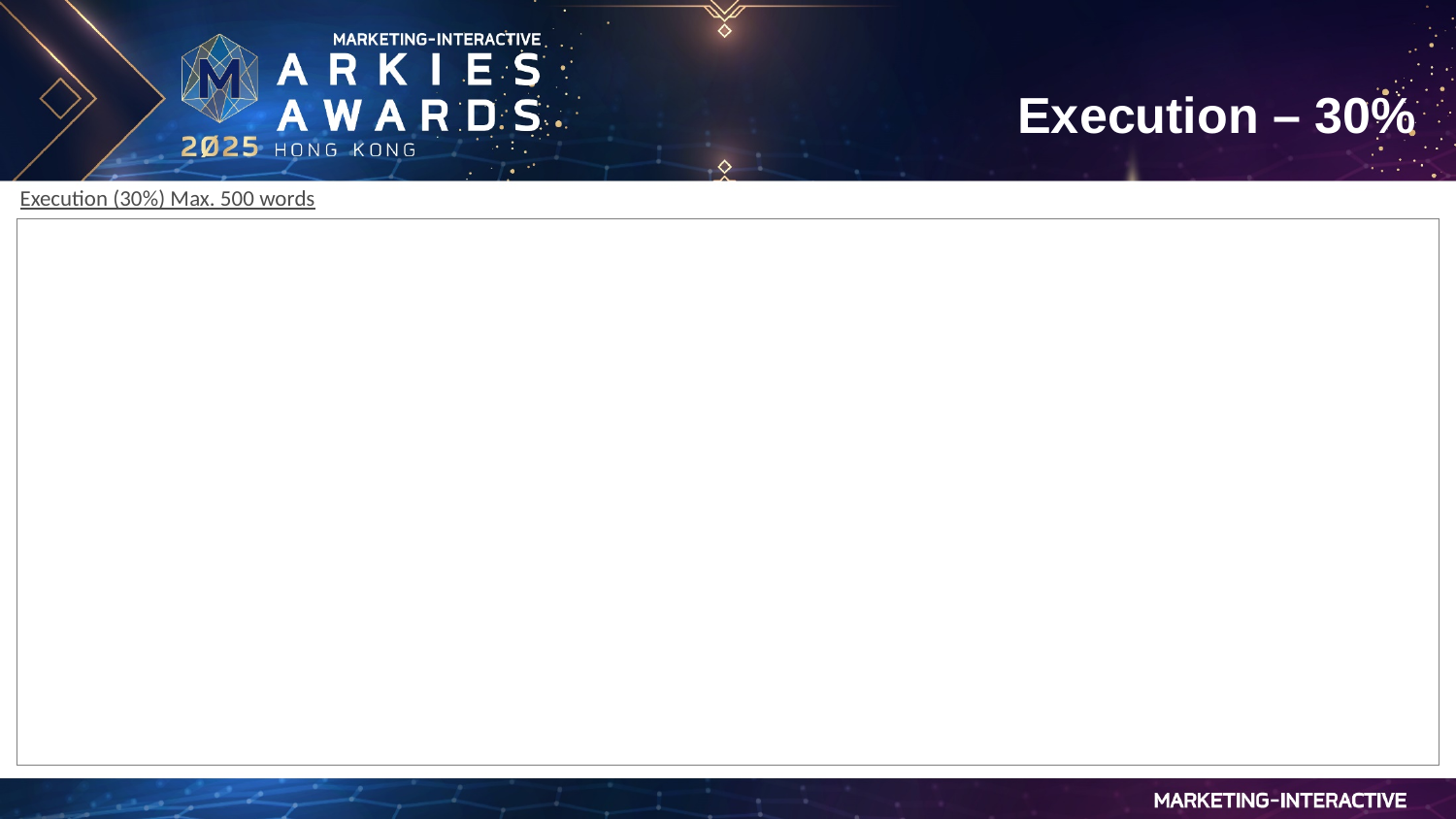

Execution – 30%
Execution (30%) Max. 500 words
|  |
| --- |